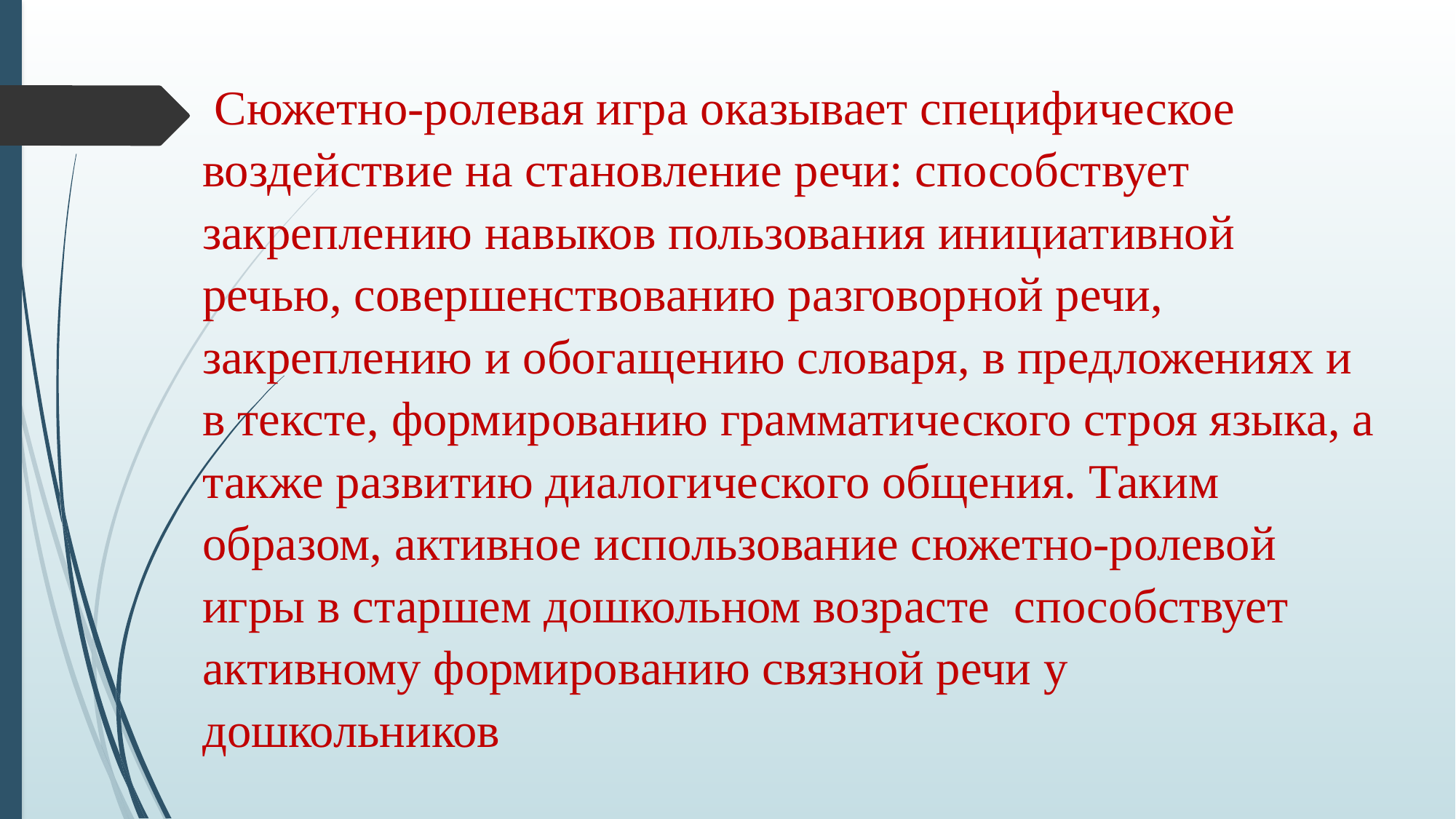

Сюжетно-ролевая игра оказывает специфическое воздействие на становление речи: способствует закреплению навыков пользования инициативной речью, совершенствованию разговорной речи, закреплению и обогащению словаря, в предложениях и в тексте, формированию грамматического строя языка, а также развитию диалогического общения. Таким образом, активное использование сюжетно-ролевой игры в старшем дошкольном возрасте  способствует активному формированию связной речи у дошкольников